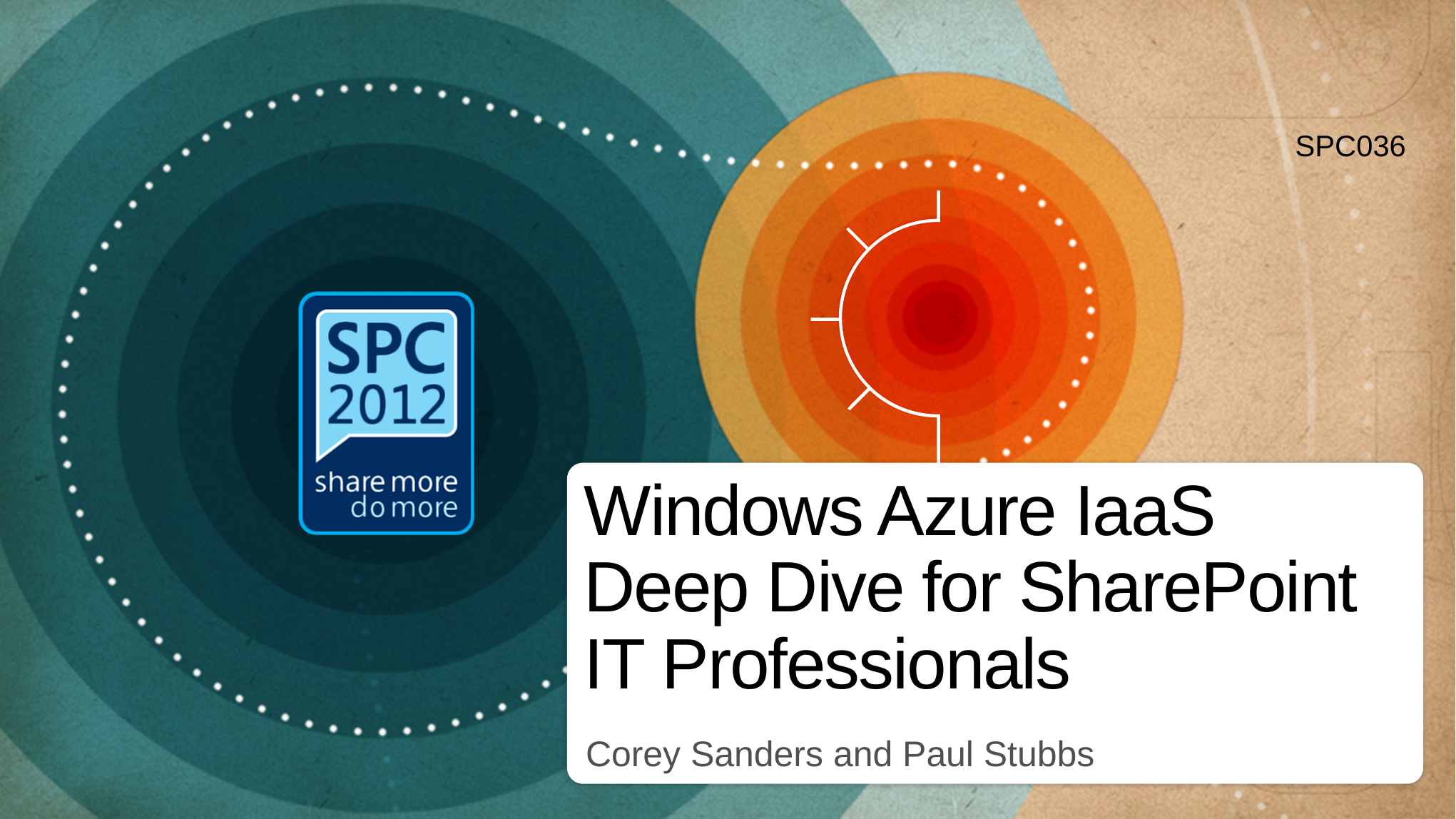

SPC036
# Windows Azure IaaS Deep Dive for SharePoint IT Professionals
Corey Sanders and Paul Stubbs